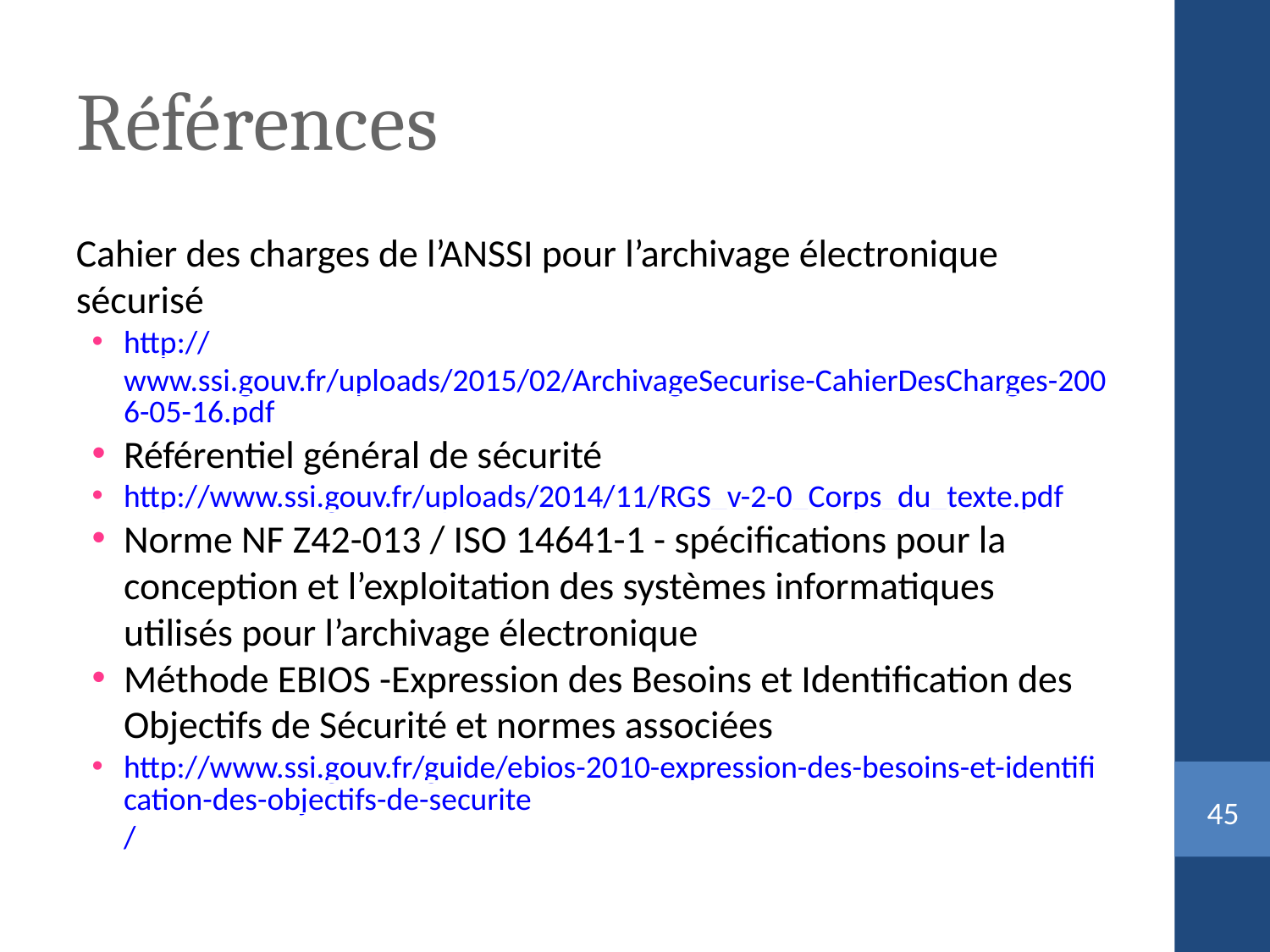

Références
Cahier des charges de l’ANSSI pour l’archivage électronique sécurisé
http://www.ssi.gouv.fr/uploads/2015/02/ArchivageSecurise-CahierDesCharges-2006-05-16.pdf
Référentiel général de sécurité
http://www.ssi.gouv.fr/uploads/2014/11/RGS_v-2-0_Corps_du_texte.pdf
Norme NF Z42-013 / ISO 14641-1 - spécifications pour la conception et l’exploitation des systèmes informatiques utilisés pour l’archivage électronique
Méthode EBIOS -Expression des Besoins et Identification des Objectifs de Sécurité et normes associées
http://www.ssi.gouv.fr/guide/ebios-2010-expression-des-besoins-et-identification-des-objectifs-de-securite/

45